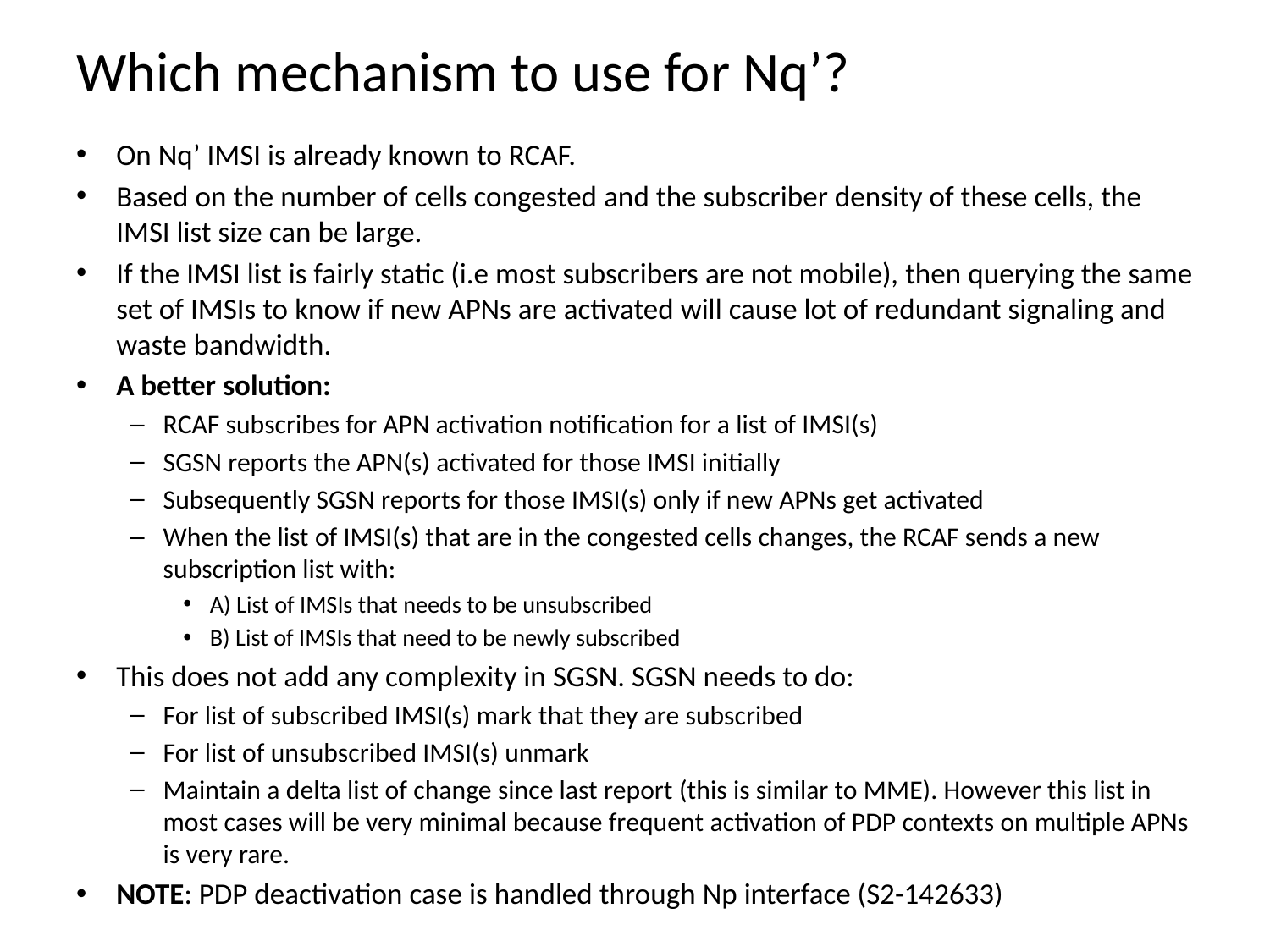

# Which mechanism to use for Nq’?
On Nq’ IMSI is already known to RCAF.
Based on the number of cells congested and the subscriber density of these cells, the IMSI list size can be large.
If the IMSI list is fairly static (i.e most subscribers are not mobile), then querying the same set of IMSIs to know if new APNs are activated will cause lot of redundant signaling and waste bandwidth.
A better solution:
RCAF subscribes for APN activation notification for a list of IMSI(s)
SGSN reports the APN(s) activated for those IMSI initially
Subsequently SGSN reports for those IMSI(s) only if new APNs get activated
When the list of IMSI(s) that are in the congested cells changes, the RCAF sends a new subscription list with:
A) List of IMSIs that needs to be unsubscribed
B) List of IMSIs that need to be newly subscribed
This does not add any complexity in SGSN. SGSN needs to do:
For list of subscribed IMSI(s) mark that they are subscribed
For list of unsubscribed IMSI(s) unmark
Maintain a delta list of change since last report (this is similar to MME). However this list in most cases will be very minimal because frequent activation of PDP contexts on multiple APNs is very rare.
NOTE: PDP deactivation case is handled through Np interface (S2-142633)